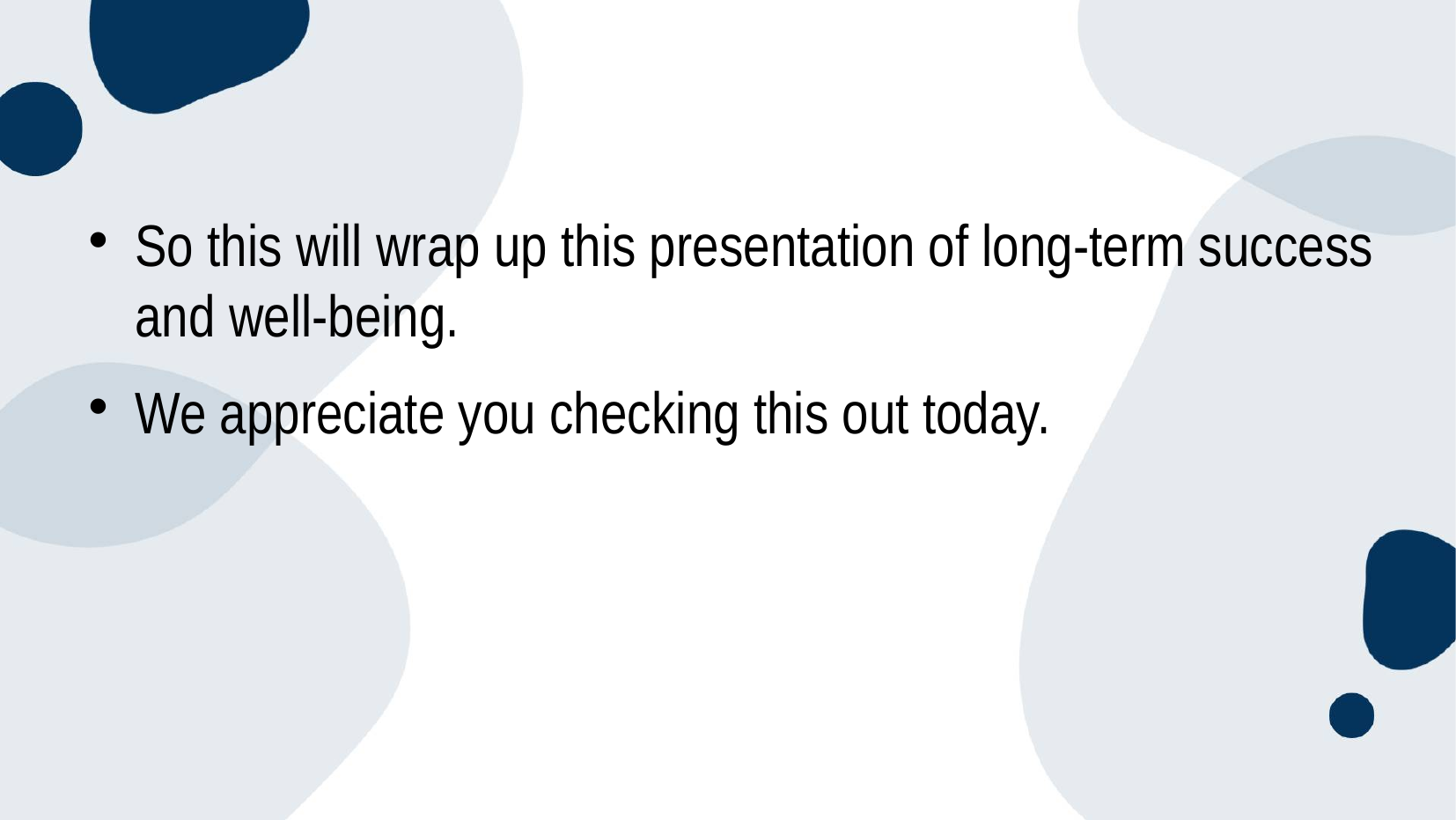

#
So this will wrap up this presentation of long-term success and well-being.
We appreciate you checking this out today.